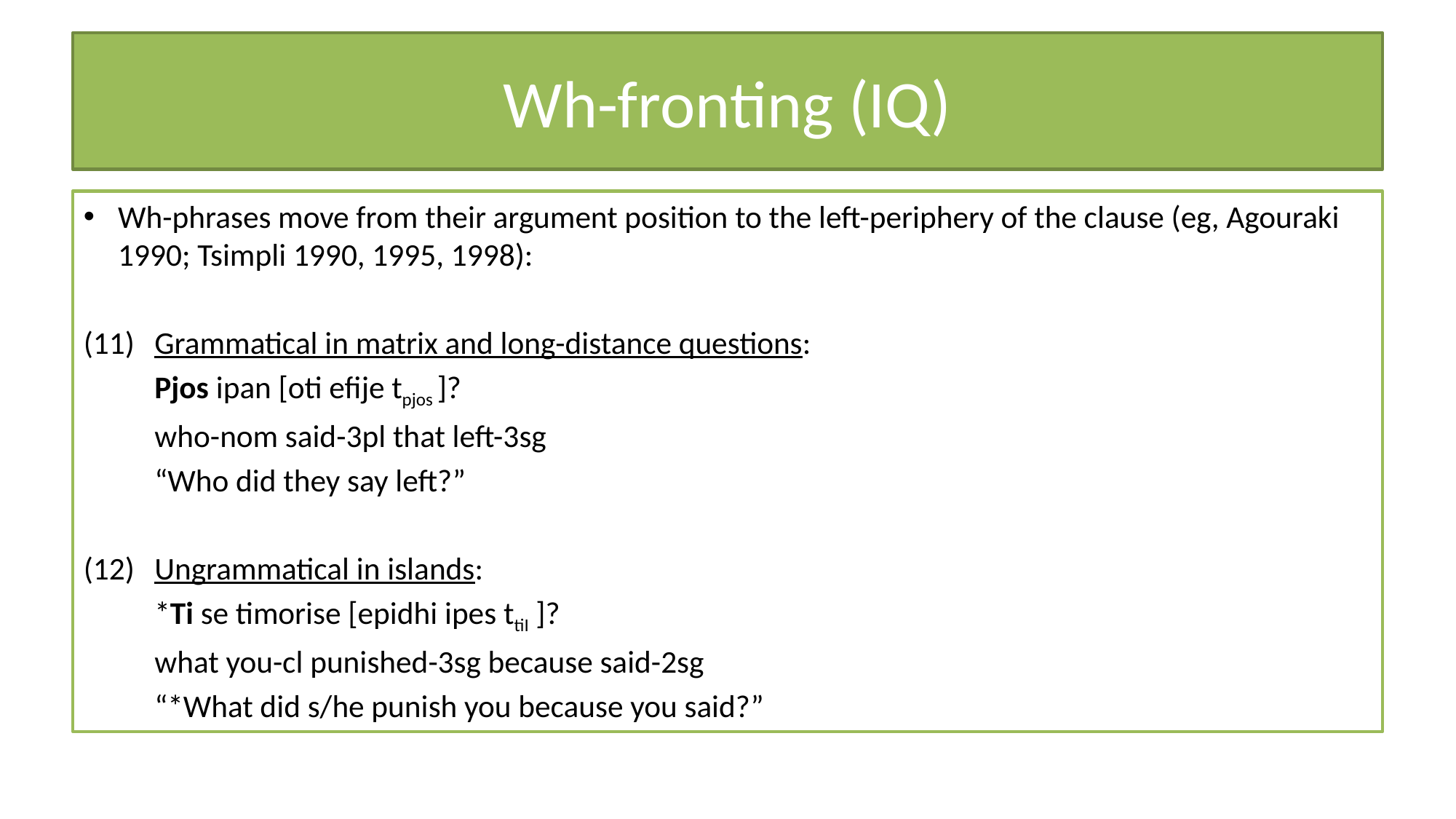

# Wh-fronting (IQ)
Wh-phrases move from their argument position to the left-periphery of the clause (eg, Agouraki 1990; Tsimpli 1990, 1995, 1998):

(11)	Grammatical in matrix and long-distance questions:
	Pjos ipan [oti efije tpjos ]?
	who-nom said-3pl that left-3sg
	“Who did they say left?”

(12)	Ungrammatical in islands:
	*Ti se timorise [epidhi ipes ttiI ]?
 	what you-cl punished-3sg because said-2sg
	“*What did s/he punish you because you said?”